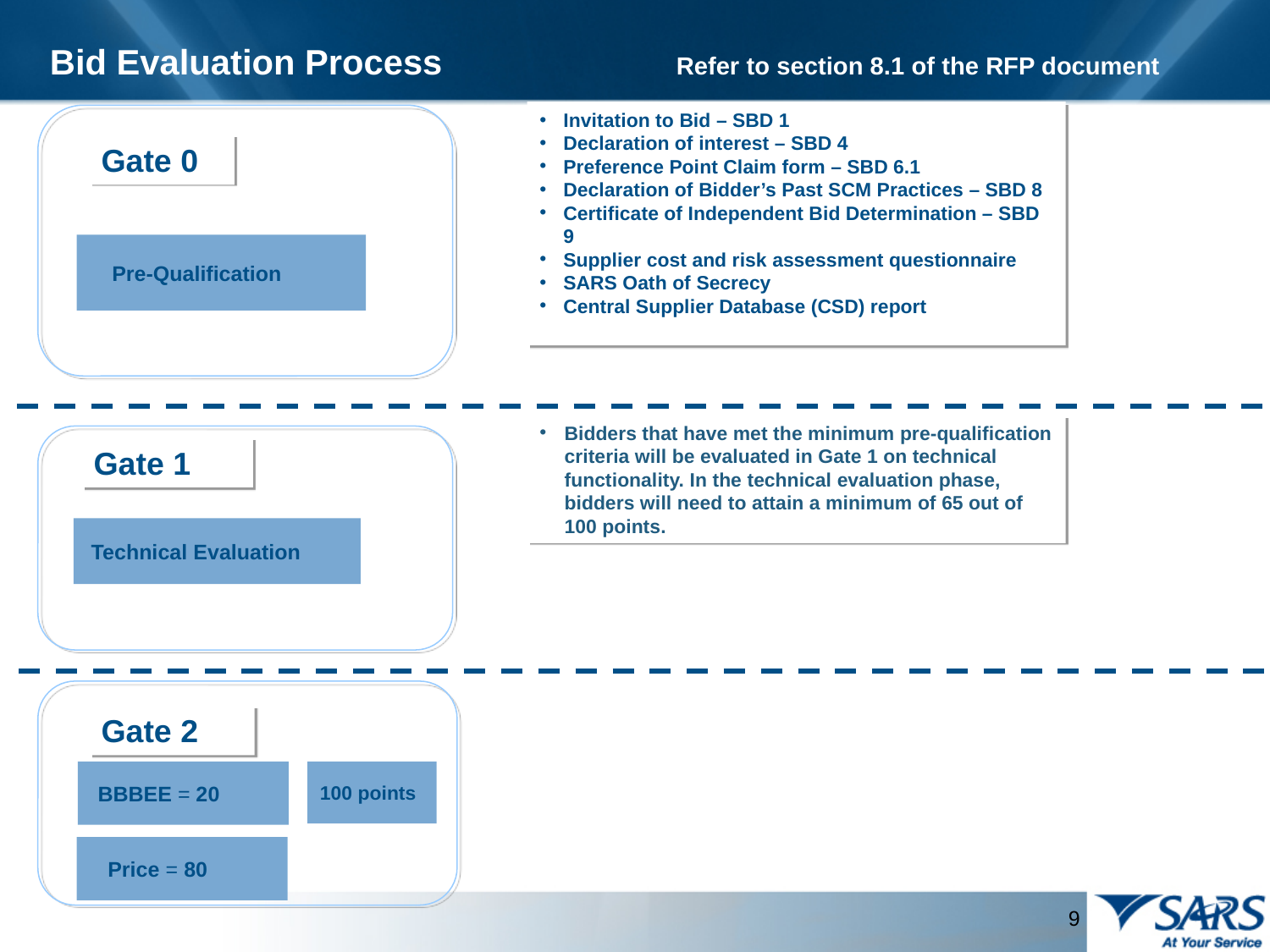

Bid Evaluation Process                        Refer to section 8.1 of the RFP document
Invitation to Bid – SBD 1
Declaration of interest – SBD 4
Preference Point Claim form – SBD 6.1
Declaration of Bidder’s Past SCM Practices – SBD 8
Certificate of Independent Bid Determination – SBD 9
Supplier cost and risk assessment questionnaire
SARS Oath of Secrecy
Central Supplier Database (CSD) report

Gate 0
Pre-Qualification
Bidders that have met the minimum pre-qualification criteria will be evaluated in Gate 1 on technical functionality. In the technical evaluation phase, bidders will need to attain a minimum of 65 out of 100 points.

Gate 1
 Technical Evaluation

Gate 2
BBBEE = 20
100 points
Price = 80
                9